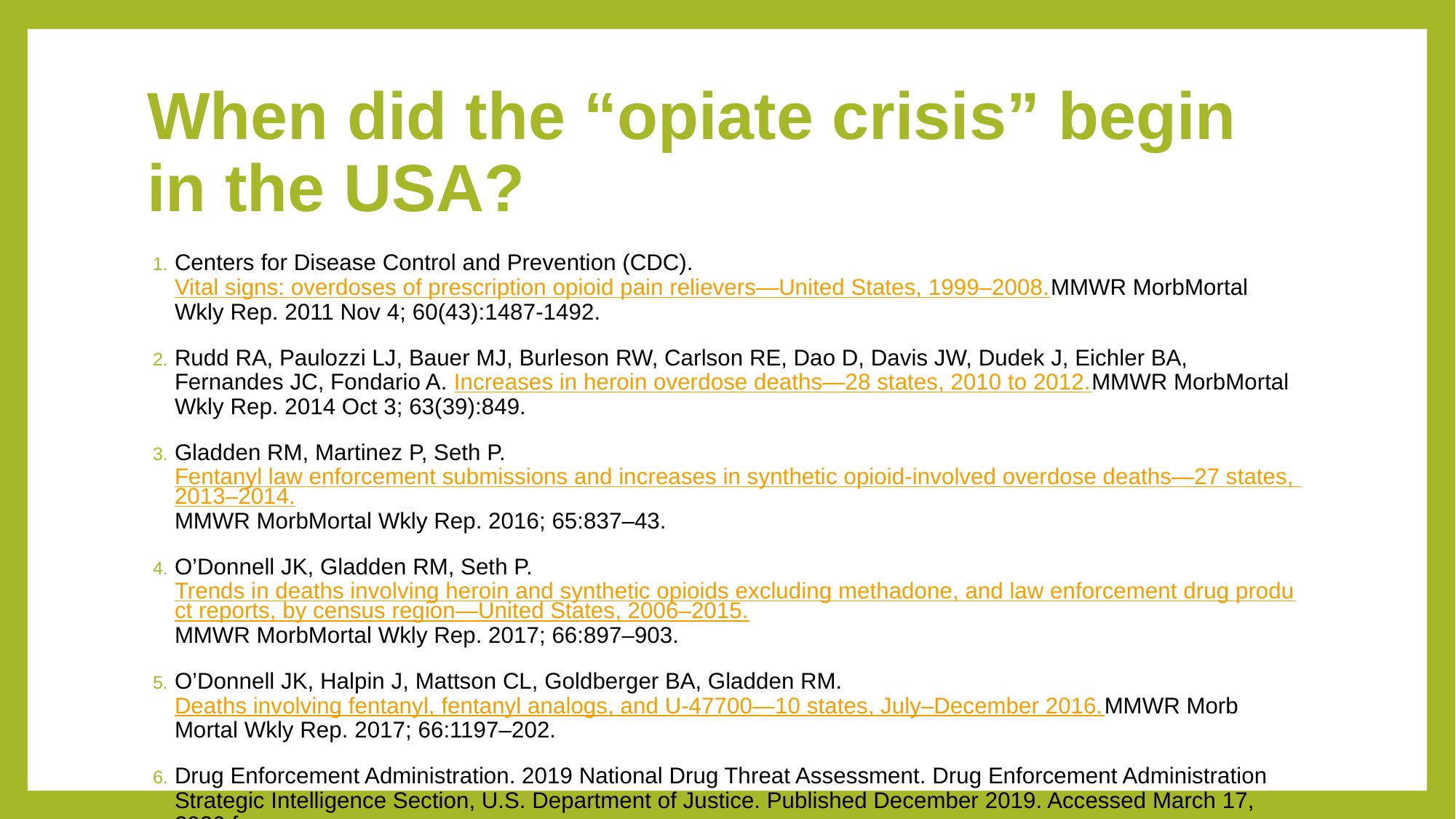

# When did the “opiate crisis” begin in the USA?
Centers for Disease Control and Prevention (CDC). Vital signs: overdoses of prescription opioid pain relievers—United States, 1999–2008.MMWR MorbMortal Wkly Rep. 2011 Nov 4; 60(43):1487-1492.
Rudd RA, Paulozzi LJ, Bauer MJ, Burleson RW, Carlson RE, Dao D, Davis JW, Dudek J, Eichler BA, Fernandes JC, Fondario A. Increases in heroin overdose deaths—28 states, 2010 to 2012.MMWR MorbMortal Wkly Rep. 2014 Oct 3; 63(39):849.
Gladden RM, Martinez P, Seth P. Fentanyl law enforcement submissions and increases in synthetic opioid-involved overdose deaths—27 states, 2013–2014.MMWR MorbMortal Wkly Rep. 2016; 65:837–43.
O’Donnell JK, Gladden RM, Seth P. Trends in deaths involving heroin and synthetic opioids excluding methadone, and law enforcement drug product reports, by census region—United States, 2006–2015.MMWR MorbMortal Wkly Rep. 2017; 66:897–903.
O’Donnell JK, Halpin J, Mattson CL, Goldberger BA, Gladden RM. Deaths involving fentanyl, fentanyl analogs, and U-47700—10 states, July–December 2016.MMWR Morb Mortal Wkly Rep. 2017; 66:1197–202.
Drug Enforcement Administration. 2019 National Drug Threat Assessment. Drug Enforcement Administration Strategic Intelligence Section, U.S. Department of Justice. Published December 2019. Accessed March 17, 2020 from https://www.dea.gov/sites/default/files/2020-01/2019-NDTA-final-01-14-2020_Low_Web-DIR-007-20_2019.pdf